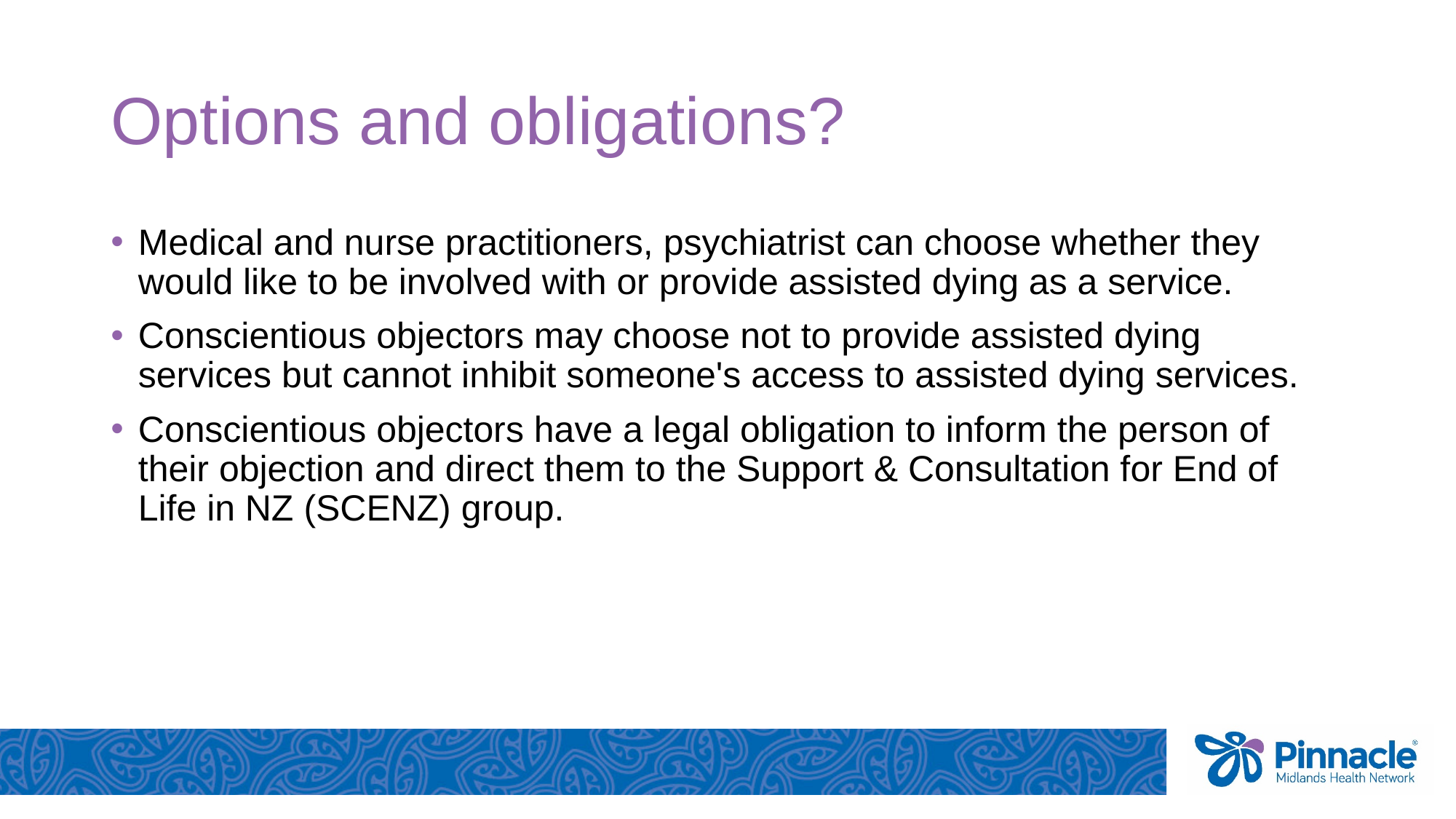

# Options and obligations?
Medical and nurse practitioners, psychiatrist can choose whether they would like to be involved with or provide assisted dying as a service.
Conscientious objectors may choose not to provide assisted dying services but cannot inhibit someone's access to assisted dying services.
Conscientious objectors have a legal obligation to inform the person of their objection and direct them to the Support & Consultation for End of Life in NZ (SCENZ) group.